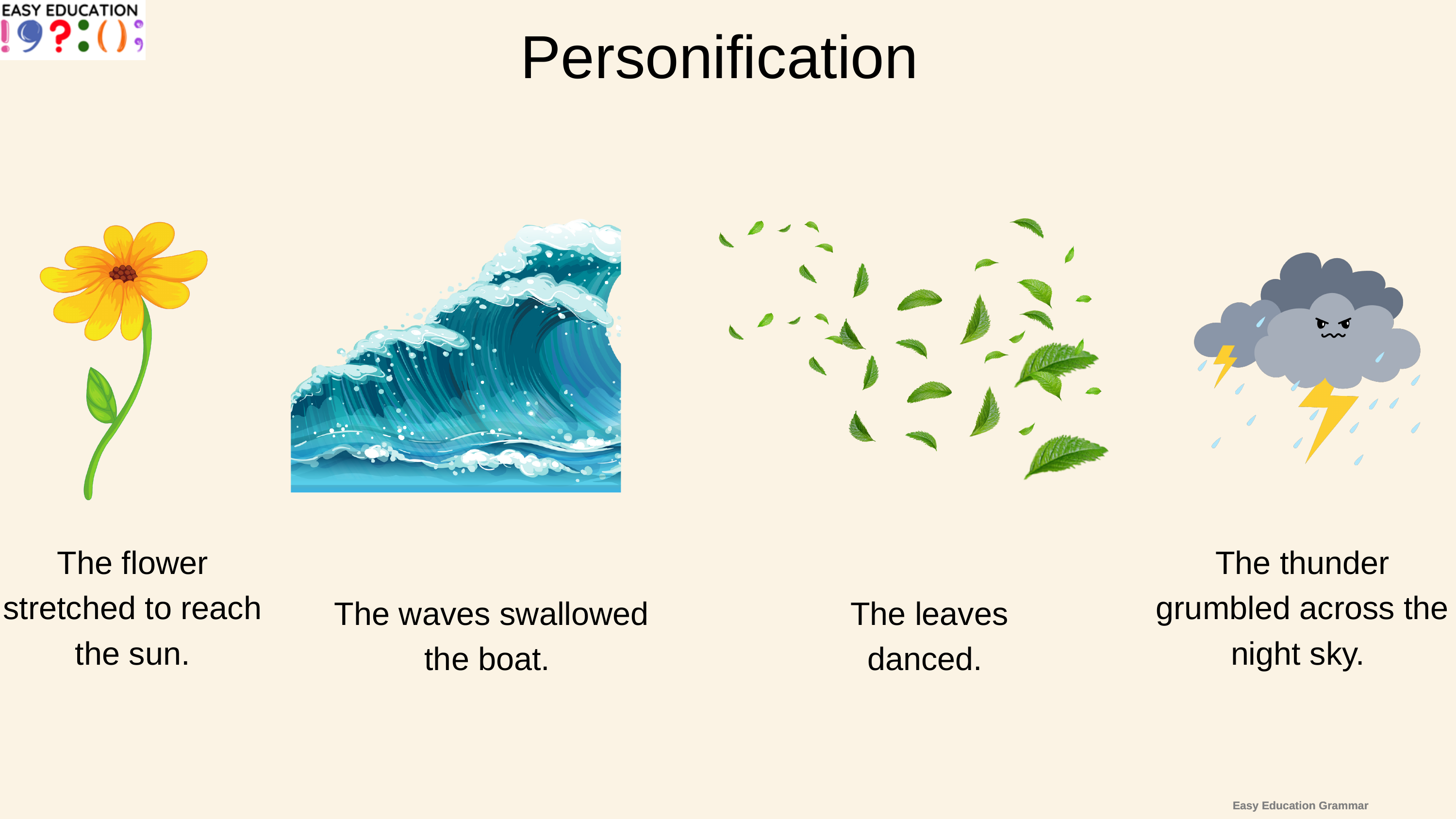

Personification

The flower stretched to reach the sun.
The thunder grumbled across the night sky.
The waves swallowed the boat.
The leaves danced.